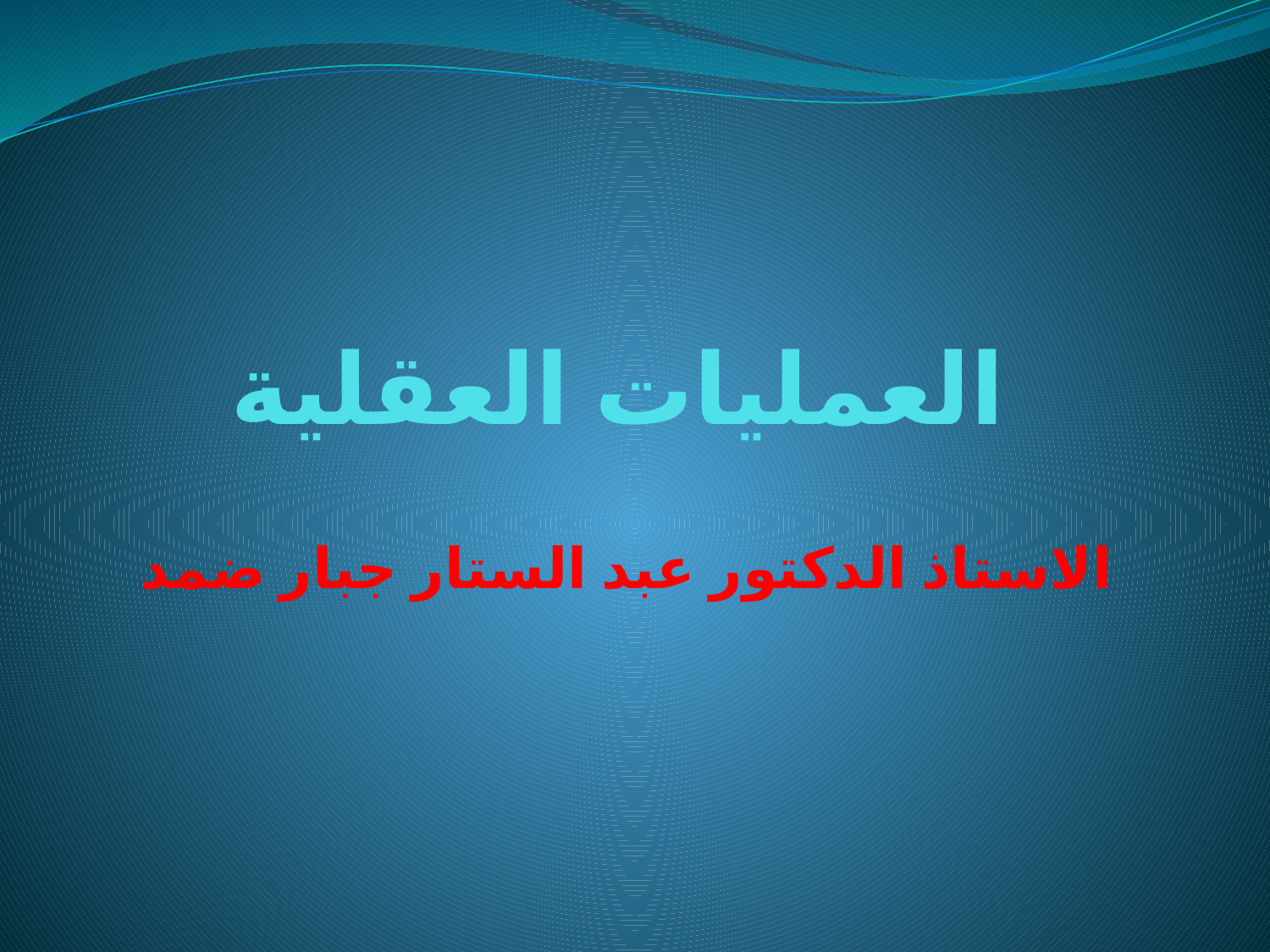

# العمليات العقلية
الاستاذ الدكتور عبد الستار جبار ضمد